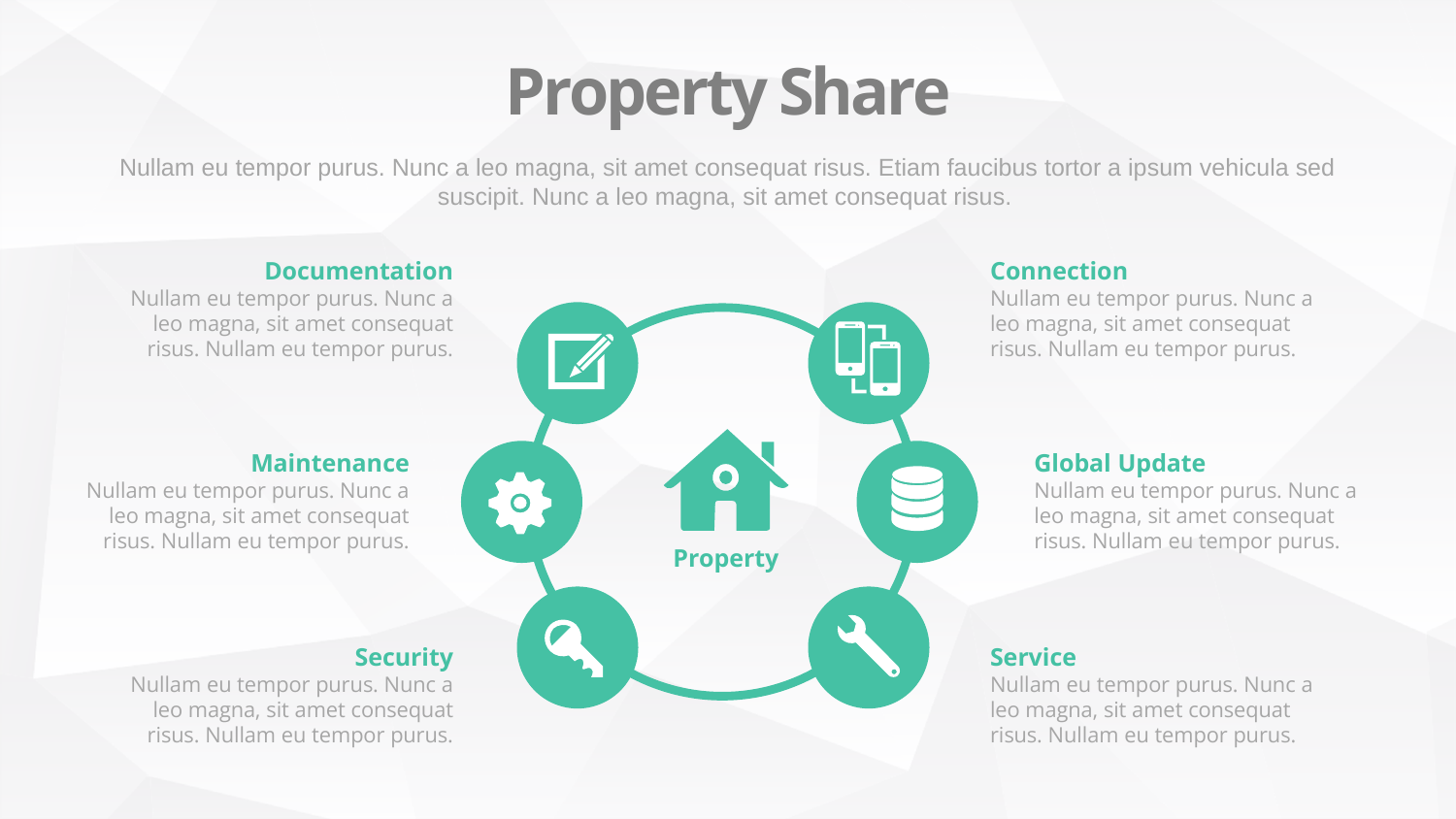

Property Share
Nullam eu tempor purus. Nunc a leo magna, sit amet consequat risus. Etiam faucibus tortor a ipsum vehicula sed suscipit. Nunc a leo magna, sit amet consequat risus.
Documentation
Nullam eu tempor purus. Nunc a leo magna, sit amet consequat risus. Nullam eu tempor purus.
Connection
Nullam eu tempor purus. Nunc a leo magna, sit amet consequat risus. Nullam eu tempor purus.

Maintenance
Nullam eu tempor purus. Nunc a leo magna, sit amet consequat risus. Nullam eu tempor purus.
Global Update
Nullam eu tempor purus. Nunc a leo magna, sit amet consequat risus. Nullam eu tempor purus.

Property

Security
Nullam eu tempor purus. Nunc a leo magna, sit amet consequat risus. Nullam eu tempor purus.
Service
Nullam eu tempor purus. Nunc a leo magna, sit amet consequat risus. Nullam eu tempor purus.